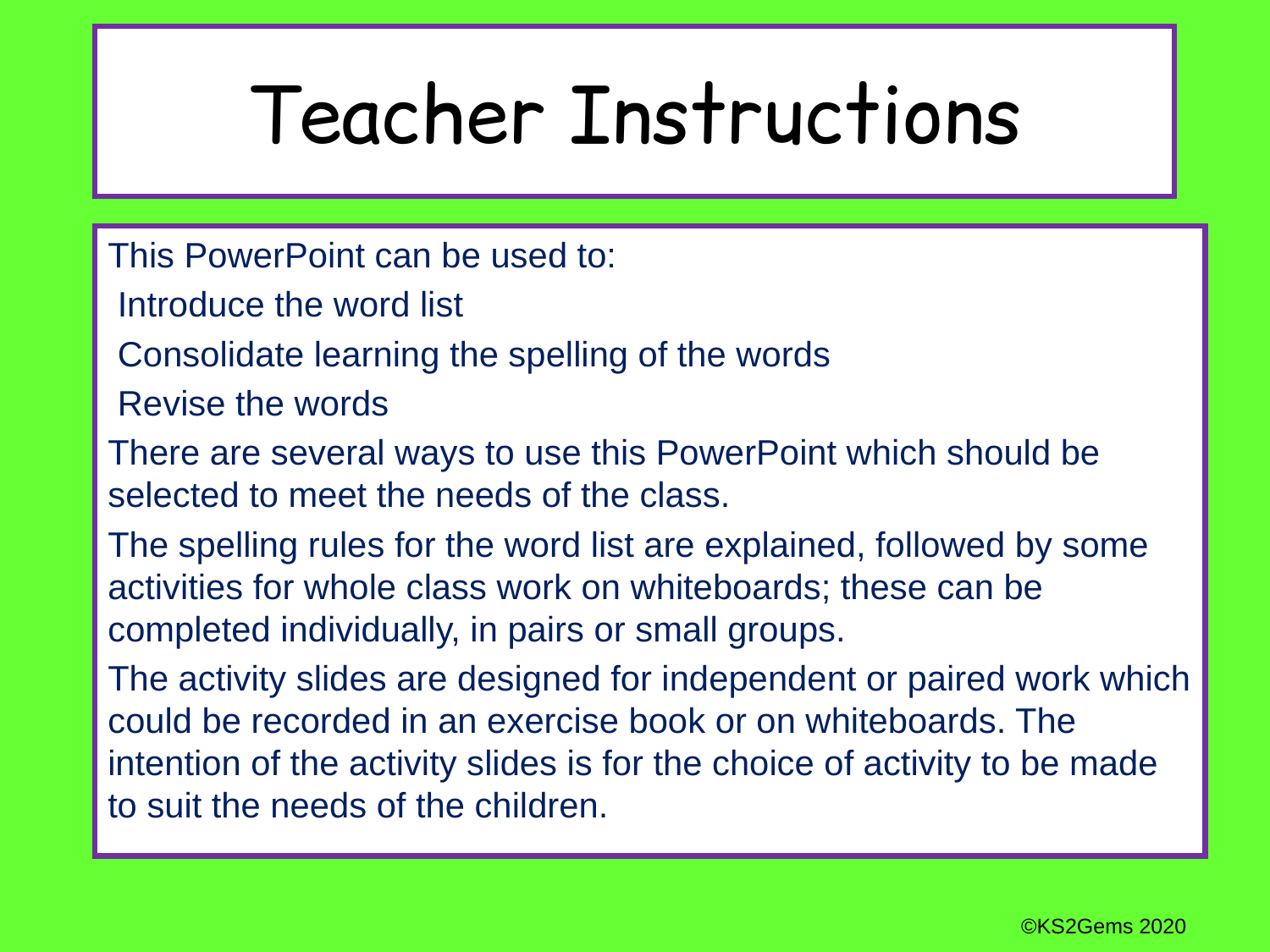

# Teacher Instructions
This PowerPoint can be used to:
 Introduce the word list
 Consolidate learning the spelling of the words
 Revise the words
There are several ways to use this PowerPoint which should be selected to meet the needs of the class.
The spelling rules for the word list are explained, followed by some activities for whole class work on whiteboards; these can be completed individually, in pairs or small groups.
The activity slides are designed for independent or paired work which could be recorded in an exercise book or on whiteboards. The intention of the activity slides is for the choice of activity to be made to suit the needs of the children.